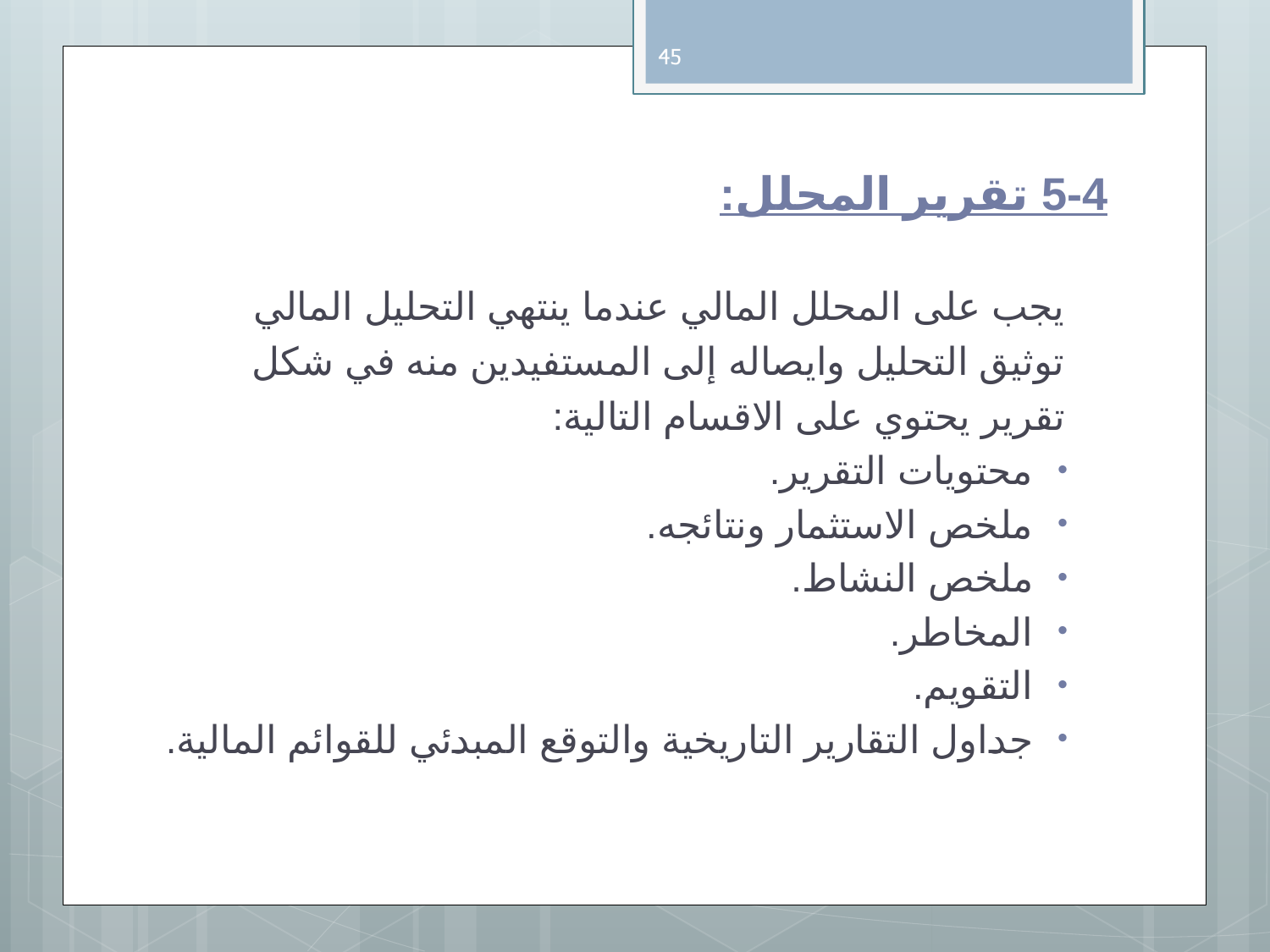

45
# 5-4 تقرير المحلل:
يجب على المحلل المالي عندما ينتهي التحليل المالي توثيق التحليل وايصاله إلى المستفيدين منه في شكل تقرير يحتوي على الاقسام التالية:
محتويات التقرير.
ملخص الاستثمار ونتائجه.
ملخص النشاط.
المخاطر.
التقويم.
جداول التقارير التاريخية والتوقع المبدئي للقوائم المالية.